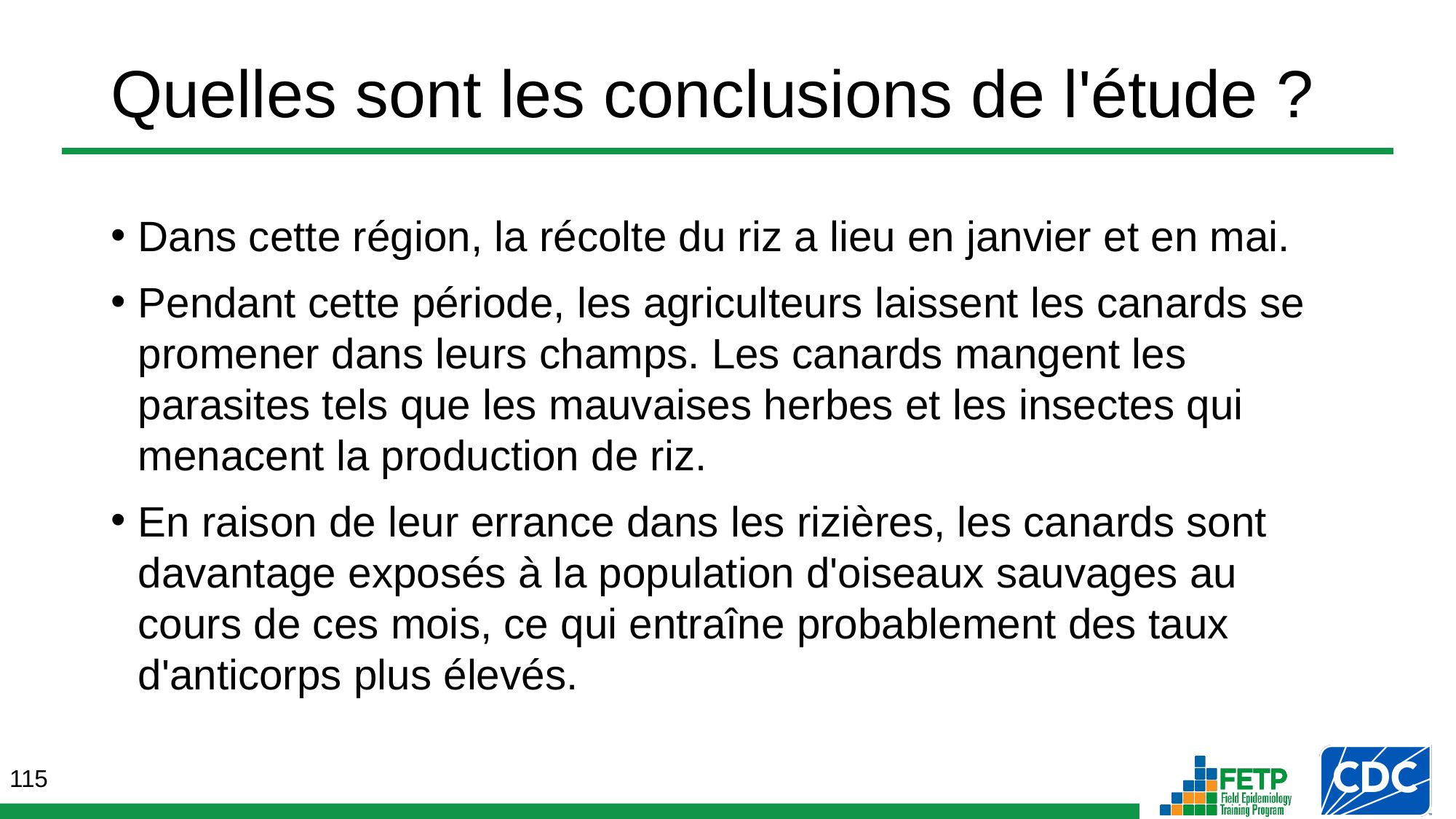

# Quelles sont les conclusions de l'étude ?
Dans cette région, la récolte du riz a lieu en janvier et en mai.
Pendant cette période, les agriculteurs laissent les canards se promener dans leurs champs. Les canards mangent les parasites tels que les mauvaises herbes et les insectes qui menacent la production de riz.
En raison de leur errance dans les rizières, les canards sont davantage exposés à la population d'oiseaux sauvages au cours de ces mois, ce qui entraîne probablement des taux d'anticorps plus élevés.